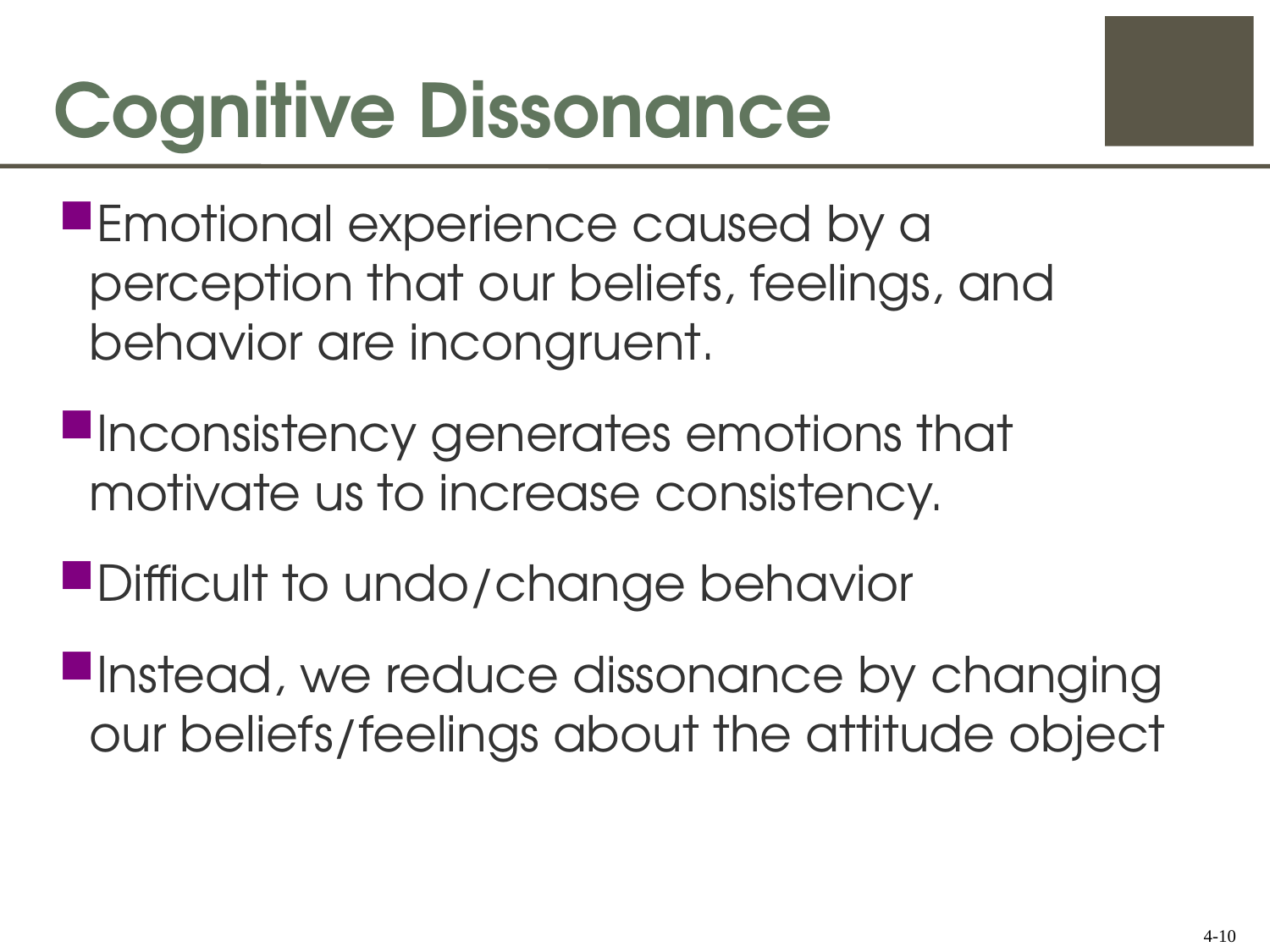

# Cognitive Dissonance
Emotional experience caused by a perception that our beliefs, feelings, and behavior are incongruent.
Inconsistency generates emotions that motivate us to increase consistency.
Difficult to undo/change behavior
Instead, we reduce dissonance by changing our beliefs/feelings about the attitude object